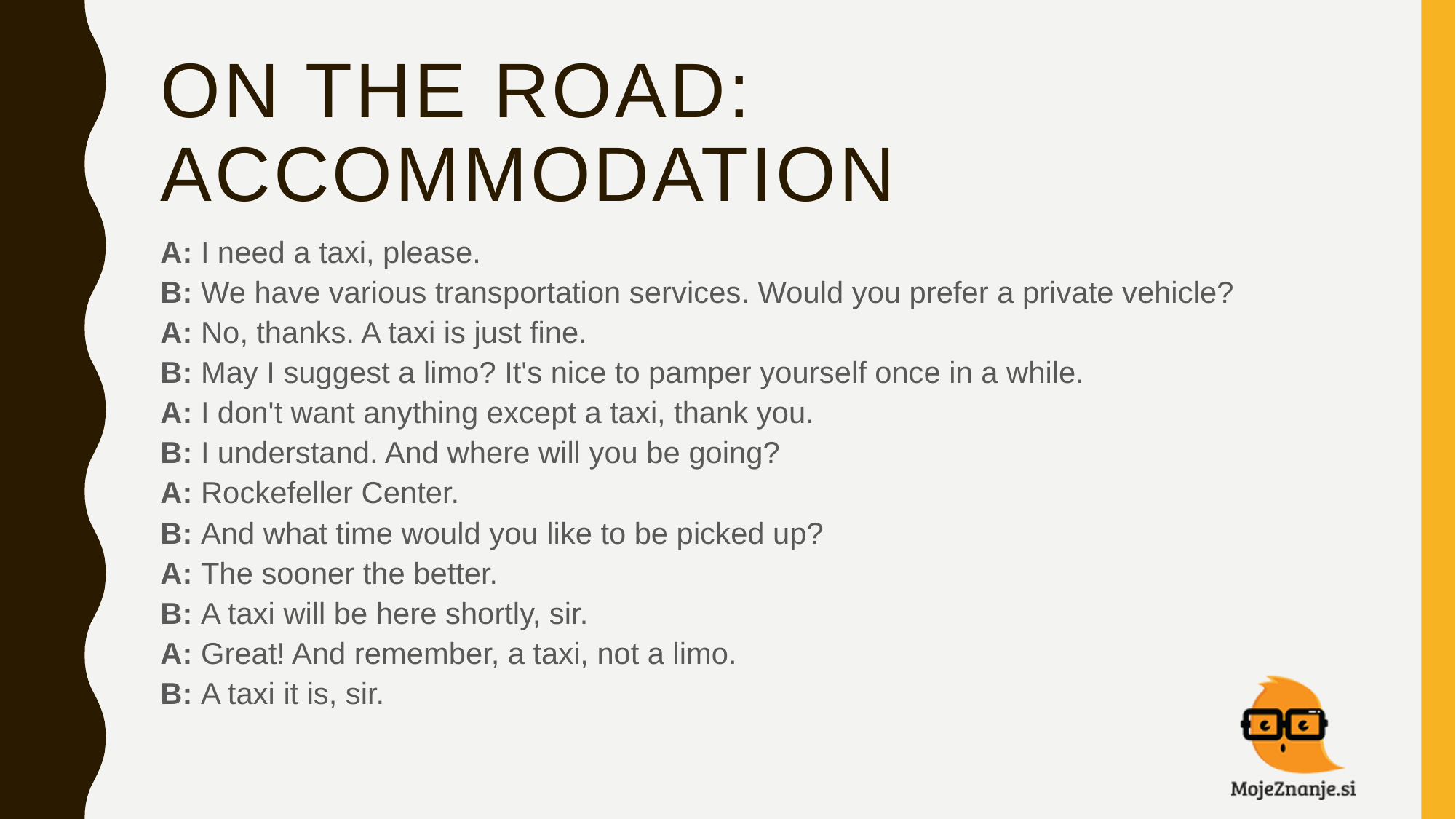

# ON THE ROAD: ACCOMMODATION
A: I need a taxi, please.
B: We have various transportation services. Would you prefer a private vehicle?
A: No, thanks. A taxi is just fine.
B: May I suggest a limo? It's nice to pamper yourself once in a while.
A: I don't want anything except a taxi, thank you.
B: I understand. And where will you be going?
A: Rockefeller Center.
B: And what time would you like to be picked up?
A: The sooner the better.
B: A taxi will be here shortly, sir.
A: Great! And remember, a taxi, not a limo.
B: A taxi it is, sir.